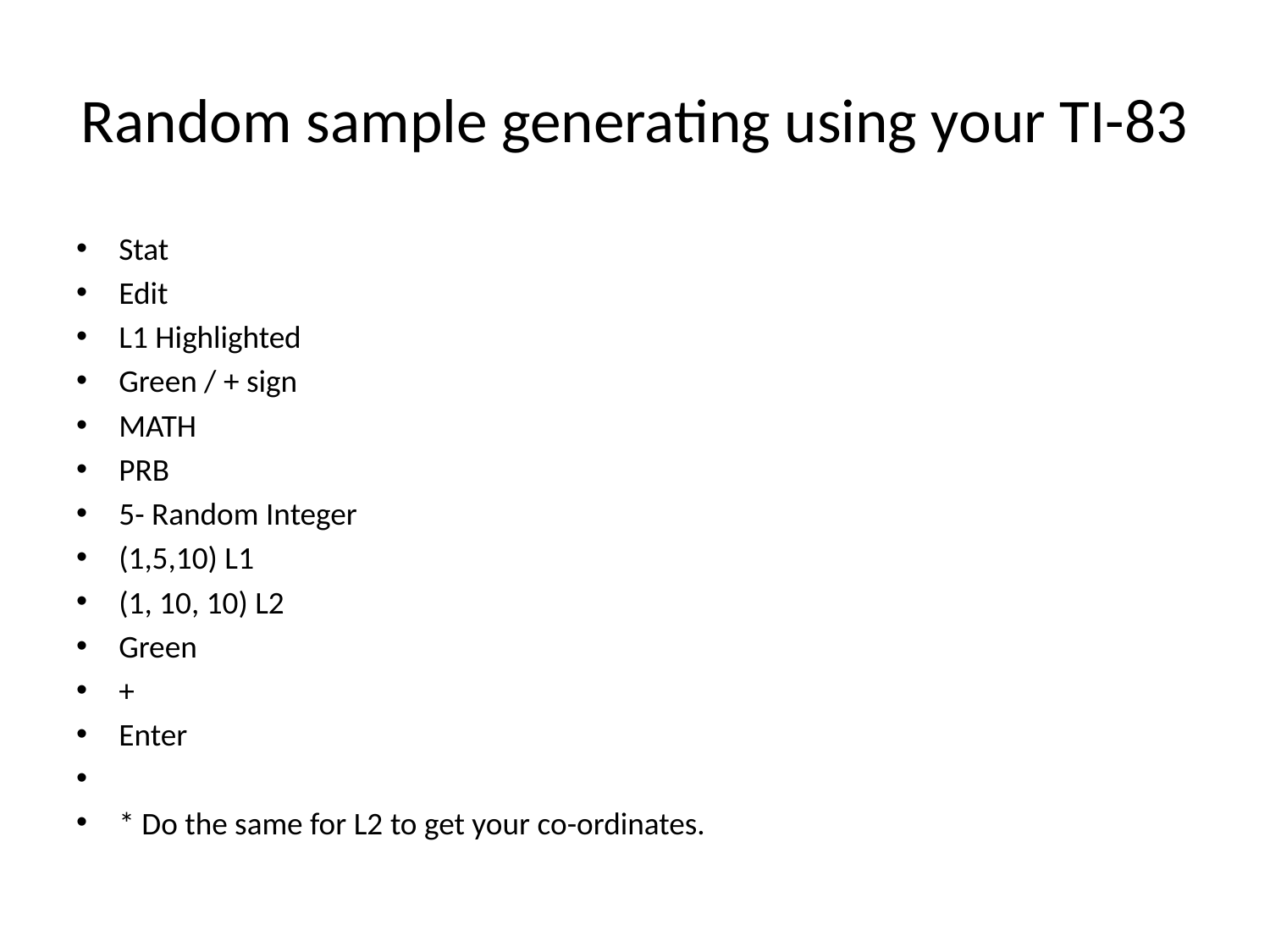

# Random sample generating using your TI-83
Stat
Edit
L1 Highlighted
Green / + sign
MATH
PRB
5- Random Integer
(1,5,10) L1
(1, 10, 10) L2
Green
+
Enter

* Do the same for L2 to get your co-ordinates.